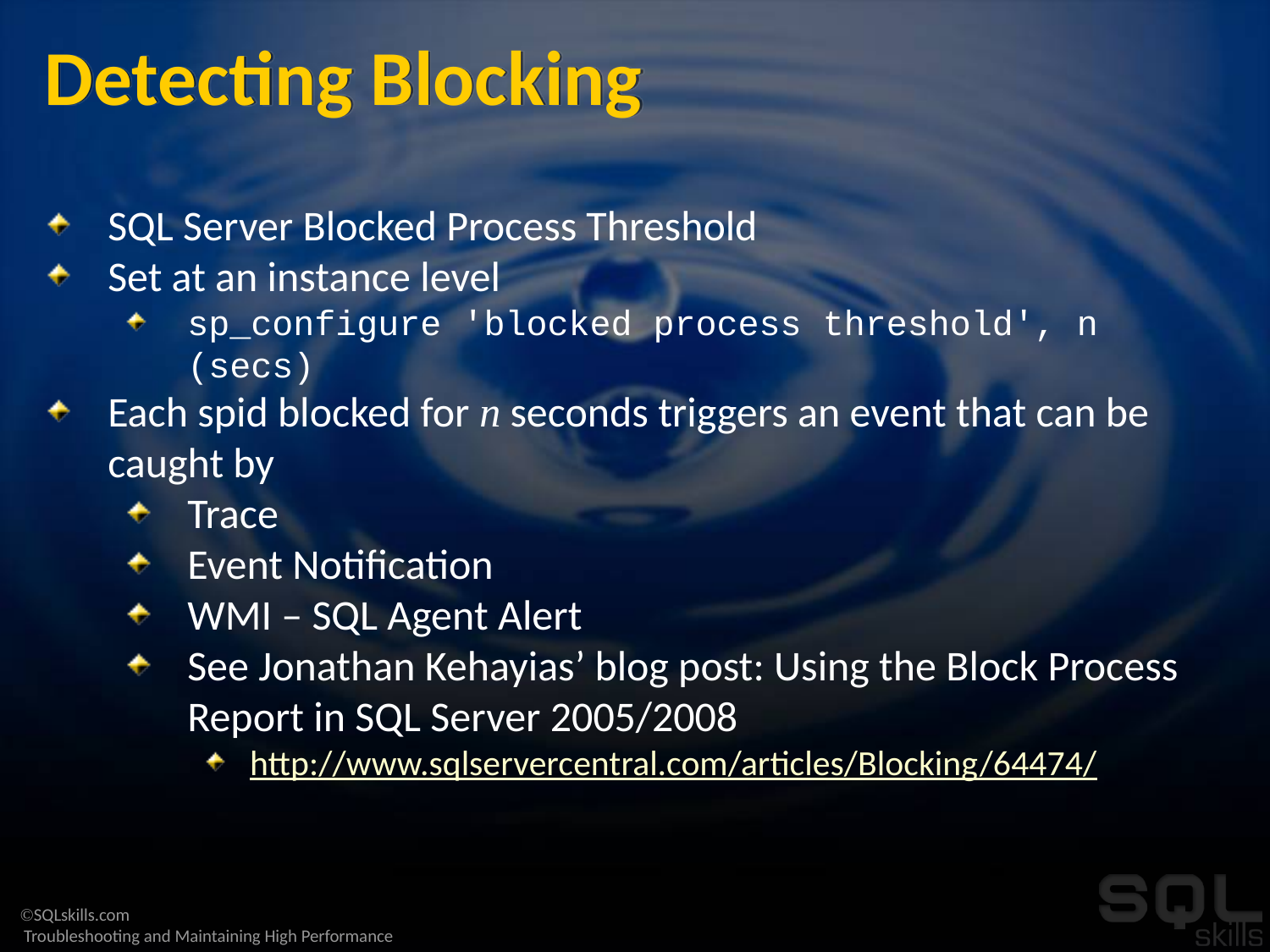

# Detecting Blocking
SQL Server Blocked Process Threshold
Set at an instance level
sp_configure 'blocked process threshold', n (secs)
Each spid blocked for n seconds triggers an event that can be caught by
Trace
Event Notification
WMI – SQL Agent Alert
See Jonathan Kehayias’ blog post: Using the Block Process Report in SQL Server 2005/2008
http://www.sqlservercentral.com/articles/Blocking/64474/